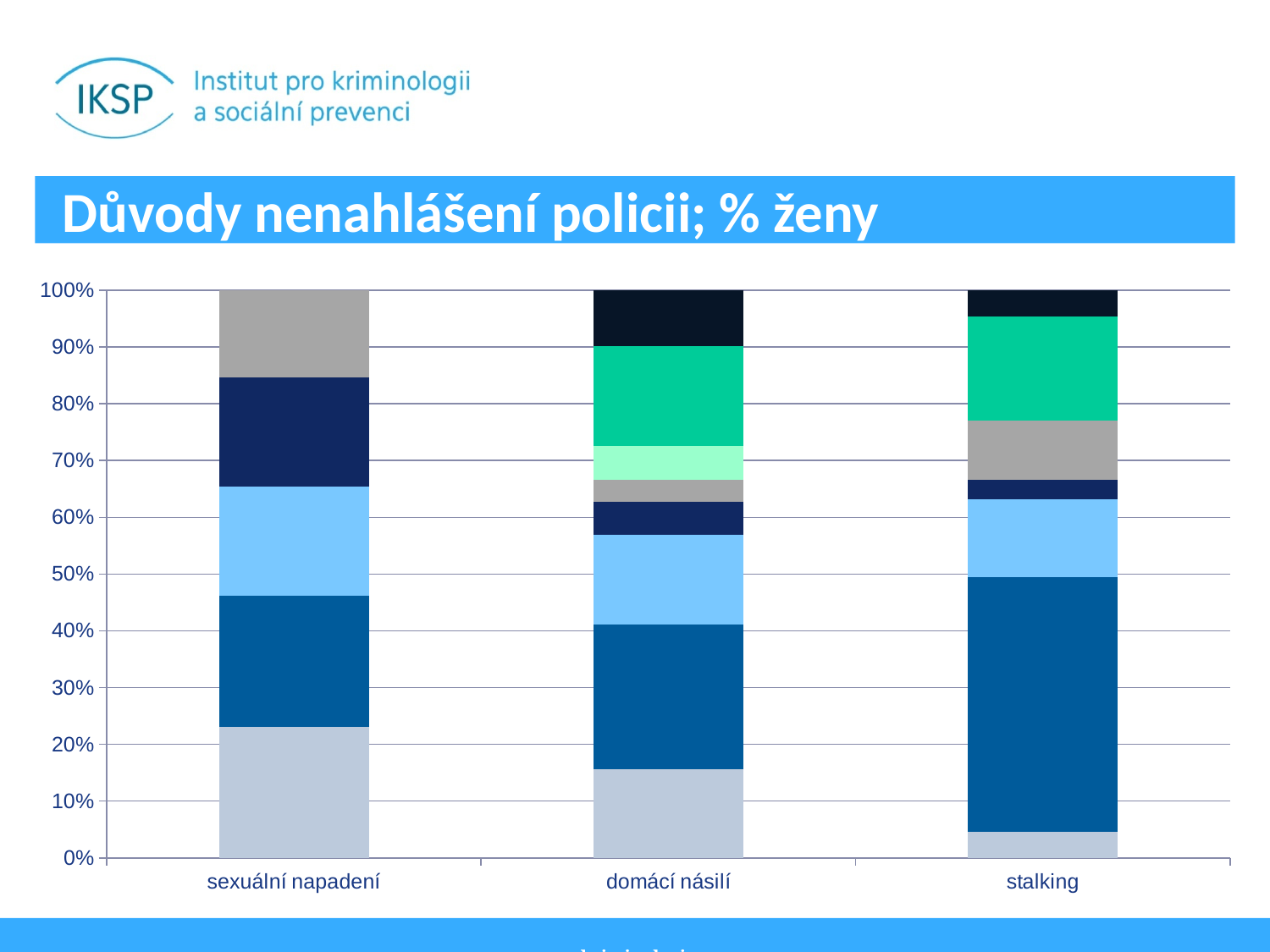

# Důvody nenahlášení policii; % ženy

### Chart

| Category | Protože jsem se styděla | Událost jsem vyřešila sama | Nevěřila jsem, že by to policie vyřešila | Obávala jsem se pomsty pachatele | Újma nebyla tak závažná | Špatné zkušenosti/nedůvěra k policii | Jiný důvod | Bez odpovědi |
|---|---|---|---|---|---|---|---|---|
| sexuální napadení | 23.076923076923077 | 23.076923076923077 | 19.230769230769234 | 19.230769230769234 | 15.384615384615385 | 0.0 | 0.0 | 0.0 |
| domácí násilí | 15.686274509803921 | 25.49019607843137 | 15.686274509803921 | 5.88235294117647 | 3.9215686274509802 | 5.9 | 17.647058823529413 | 9.803921568627452 |
| stalking | 4.597701149425287 | 44.827586206896555 | 13.793103448275861 | 3.4482758620689653 | 10.344827586206897 | 0.0 | 18.4 | 4.597701149425287 |